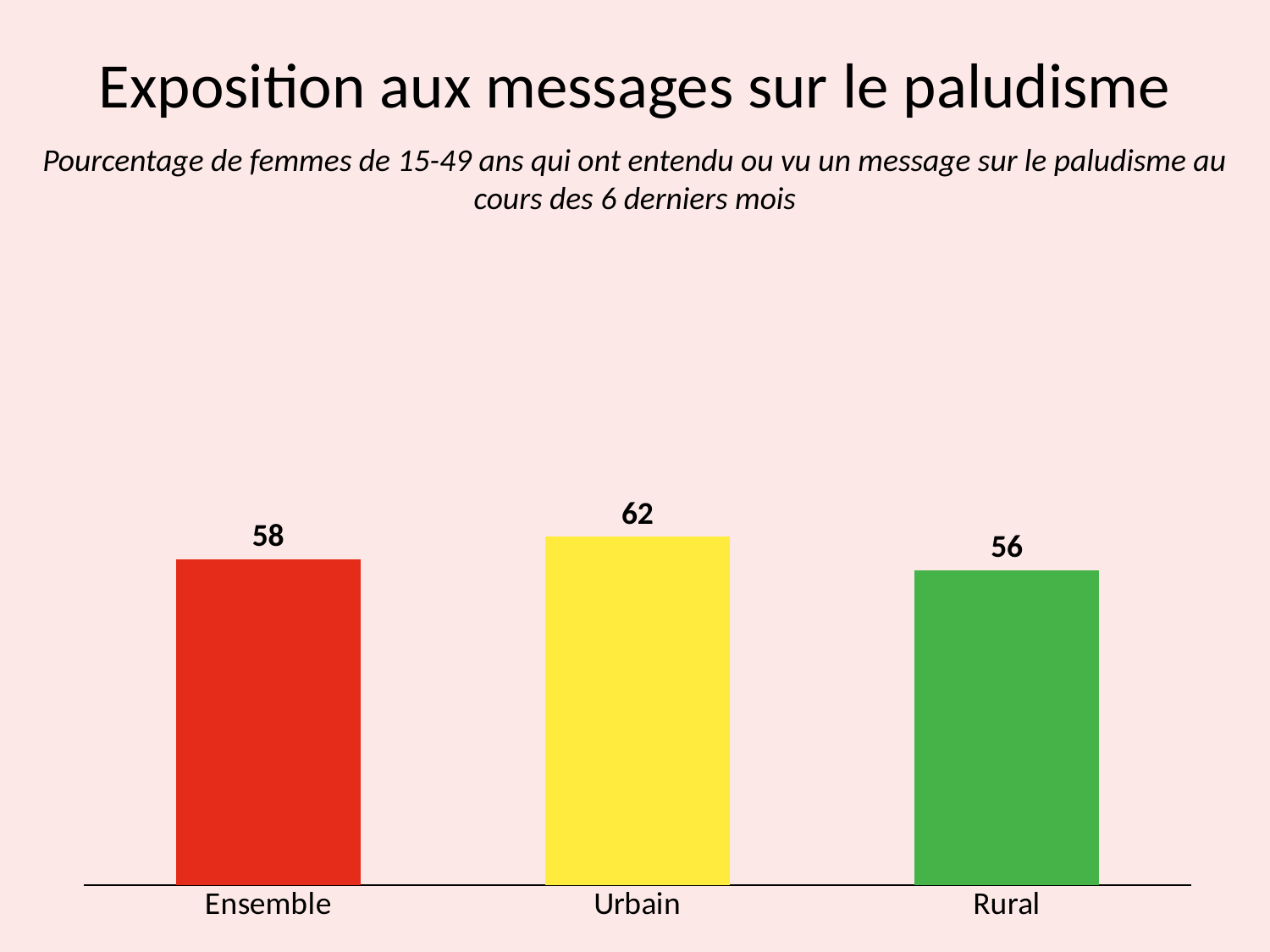

# Exposition aux messages sur le paludisme
Pourcentage de femmes de 15-49 ans qui ont entendu ou vu un message sur le paludisme au cours des 6 derniers mois

### Chart

| Category | Series 1 |
|---|---|
| Ensemble | 58.0 |
| Urbain | 62.0 |
| Rural | 56.0 |